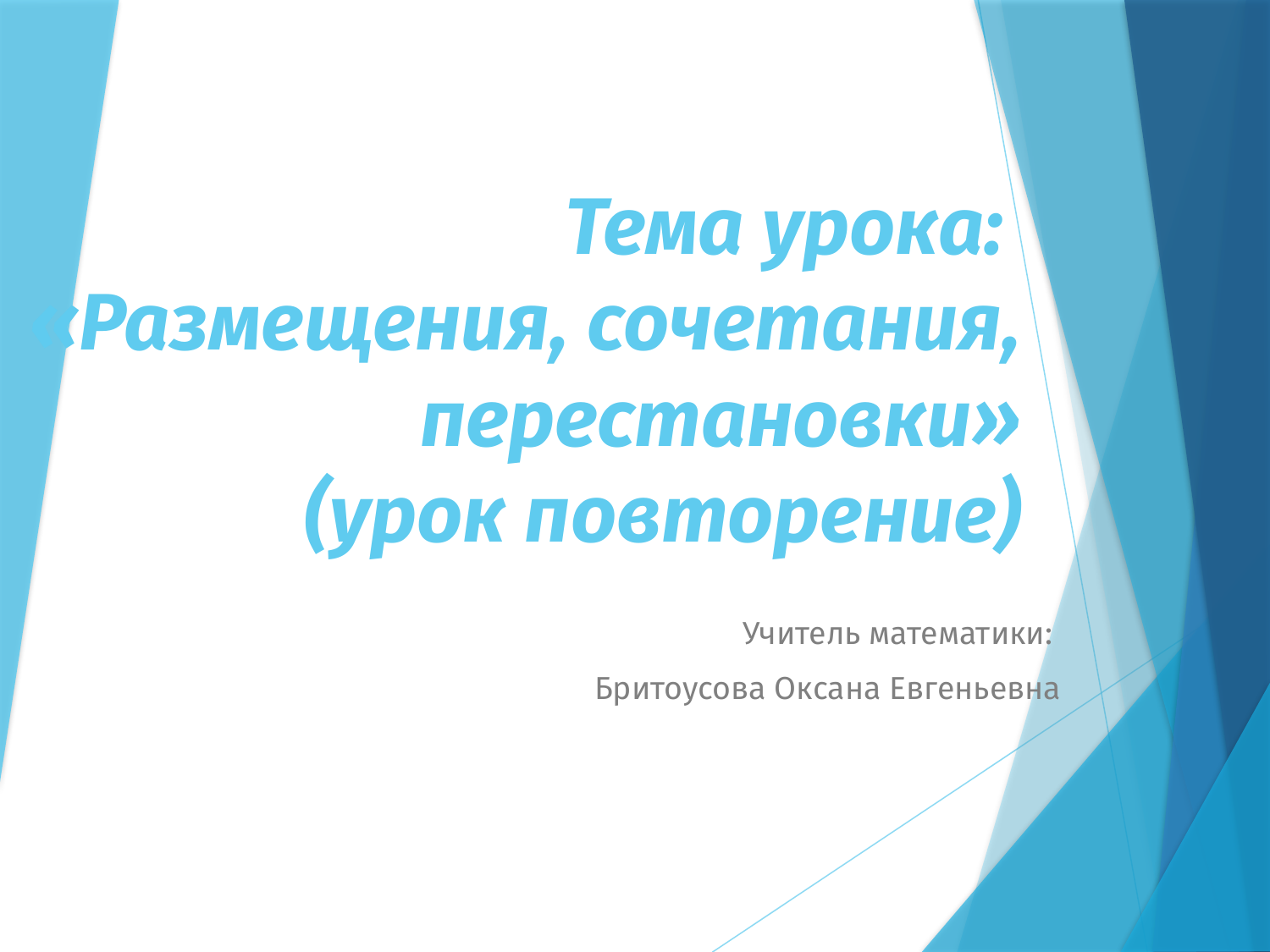

# Тема урока: «Размещения, сочетания, перестановки» (урок повторение)
Учитель математики:
Бритоусова Оксана Евгеньевна